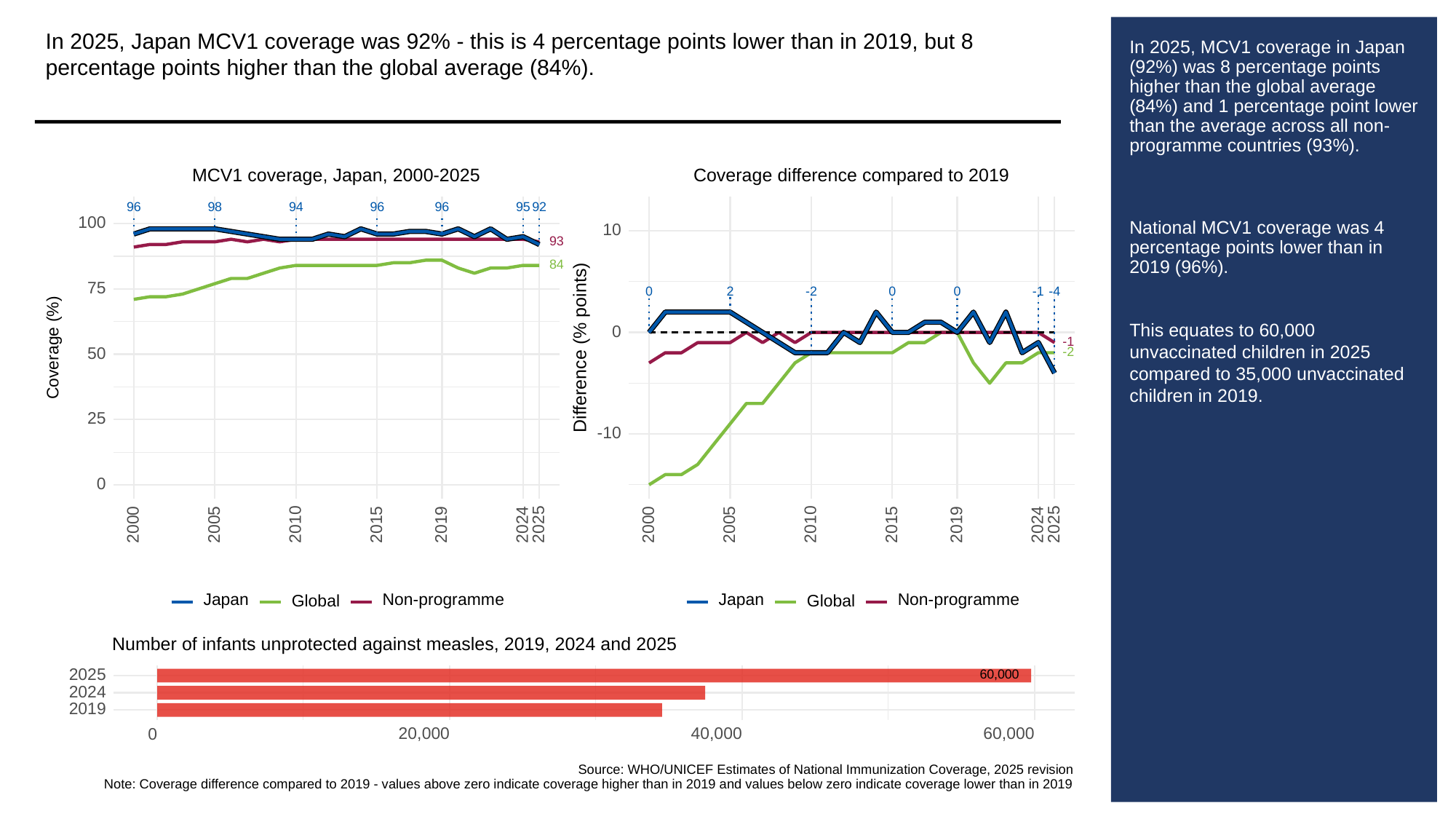

In 2025, Japan MCV1 coverage was 92% - this is 4 percentage points lower than in 2019, but 8 percentage points higher than the global average (84%).
# In 2025, MCV1 coverage in Japan (92%) was 8 percentage points higher than the global average (84%) and 1 percentage point lower than the average across all non-programme countries (93%).

National MCV1 coverage was 4 percentage points lower than in 2019 (96%).

This equates to 60,000 unvaccinated children in 2025 compared to 35,000 unvaccinated children in 2019.

MCV1 coverage, Japan, 2000-2025
Coverage difference compared to 2019

96
98
94
96
96
95
92
100

10

93

84

75
0
0
0
2
-2
-1
-4

0

-1
Difference (% points)
Coverage (%)
50
-2

25

-10

0

2000
2005
2010
2015
2019
2024
2025
2000
2005
2010
2015
2019
2024
2025
Non-programme
Non-programme
Japan
Japan
Global
Global

Number of infants unprotected against measles, 2019, 2024 and 2025

60,000
2025

2024

2019

20,000
40,000
60,000
0
Source: WHO/UNICEF Estimates of National Immunization Coverage, 2025 revision
Note: Coverage difference compared to 2019 - values above zero indicate coverage higher than in 2019 and values below zero indicate coverage lower than in 2019